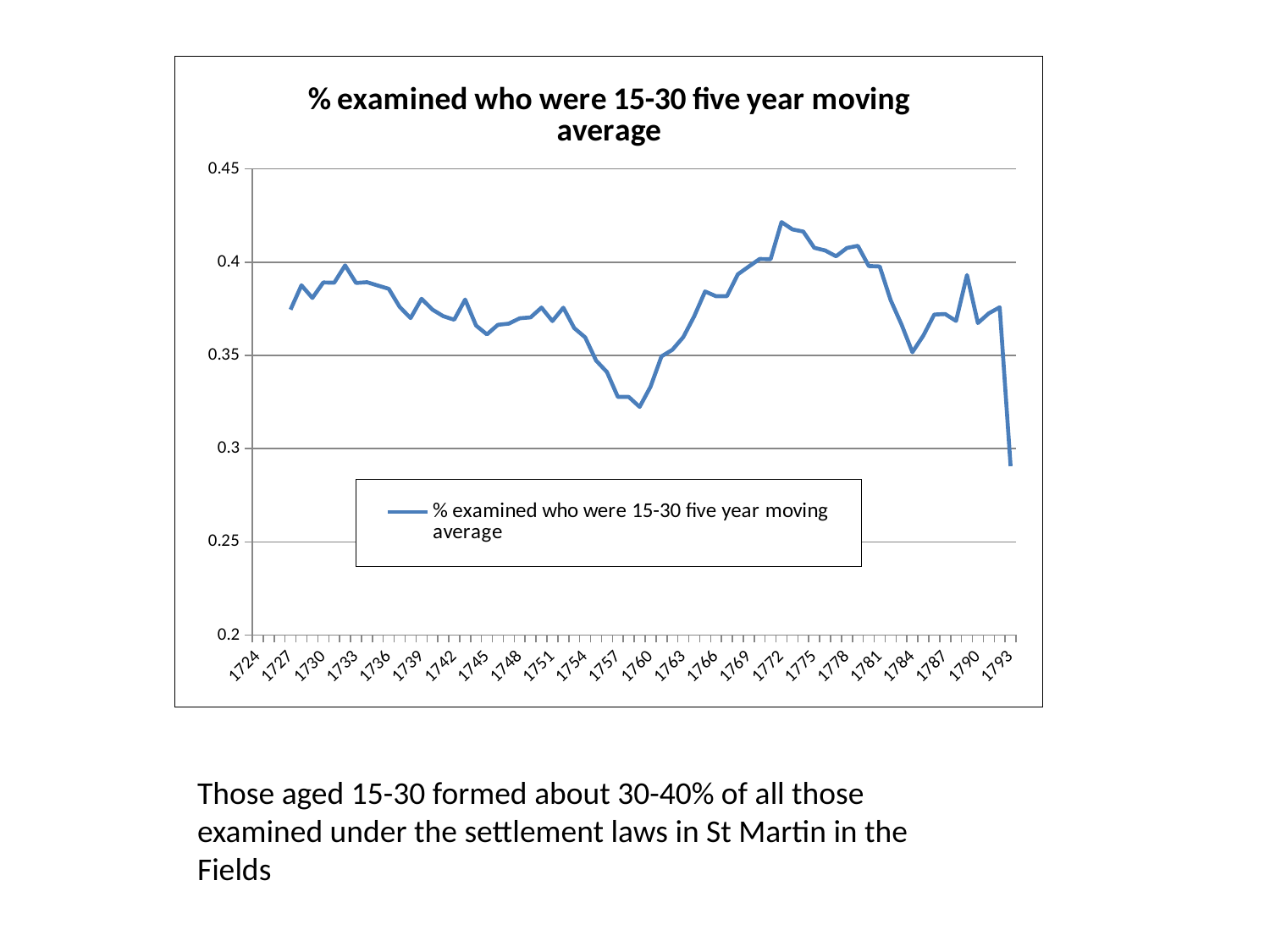

### Chart:

| Category | % examined who were 15-30 five year moving average |
|---|---|
| 1724 | None |
| 1725 | None |
| 1726 | None |
| 1727 | 0.37459796151763897 |
| 1728 | 0.38764600226397233 |
| 1729 | 0.38085152689806845 |
| 1730 | 0.3891584322689124 |
| 1731 | 0.38900508376046733 |
| 1732 | 0.3983144356661675 |
| 1733 | 0.38889351950367795 |
| 1734 | 0.3892981461861538 |
| 1735 | 0.38751236757587676 |
| 1736 | 0.3857531592196338 |
| 1737 | 0.37605509258039044 |
| 1738 | 0.37005456389945285 |
| 1739 | 0.38039474796178435 |
| 1740 | 0.3746008939284944 |
| 1741 | 0.37108468160301417 |
| 1742 | 0.36917037645678646 |
| 1743 | 0.37998857881353487 |
| 1744 | 0.3660533446125177 |
| 1745 | 0.361279739838913 |
| 1746 | 0.3664411413446825 |
| 1747 | 0.3670712117383169 |
| 1748 | 0.36994584575482115 |
| 1749 | 0.37043346766029694 |
| 1750 | 0.37568934877824706 |
| 1751 | 0.36843932799859336 |
| 1752 | 0.375631020562832 |
| 1753 | 0.3646787160823455 |
| 1754 | 0.3597389895014293 |
| 1755 | 0.34728893410069844 |
| 1756 | 0.341108479335338 |
| 1757 | 0.32775479454805 |
| 1758 | 0.3277260510909689 |
| 1759 | 0.3224039730903039 |
| 1760 | 0.33326019994343464 |
| 1761 | 0.3495314676165698 |
| 1762 | 0.3530736408622973 |
| 1763 | 0.3598588846040654 |
| 1764 | 0.371009431779457 |
| 1765 | 0.3843375314801563 |
| 1766 | 0.38177048821620624 |
| 1767 | 0.38181548627310824 |
| 1768 | 0.39353265799028037 |
| 1769 | 0.39770302178797273 |
| 1770 | 0.4017672444586935 |
| 1771 | 0.40163035885956677 |
| 1772 | 0.4215456469599437 |
| 1773 | 0.4176345358488313 |
| 1774 | 0.41644738368441714 |
| 1775 | 0.4077672096414321 |
| 1776 | 0.40633493049118674 |
| 1777 | 0.4032269415607366 |
| 1778 | 0.4076609284888423 |
| 1779 | 0.4088124957671301 |
| 1780 | 0.3979536534633424 |
| 1781 | 0.3977341292484785 |
| 1782 | 0.3797432008379085 |
| 1783 | 0.36665748734179837 |
| 1784 | 0.35175602337783585 |
| 1785 | 0.3606653752075424 |
| 1786 | 0.371971219322003 |
| 1787 | 0.3722164560697843 |
| 1788 | 0.36851666748627665 |
| 1789 | 0.3931379084455438 |
| 1790 | 0.3673911090145338 |
| 1791 | 0.3726044787853978 |
| 1792 | 0.37584331777999425 |
| 1793 | 0.2906160450527203 |
Those aged 15-30 formed about 30-40% of all those examined under the settlement laws in St Martin in the Fields